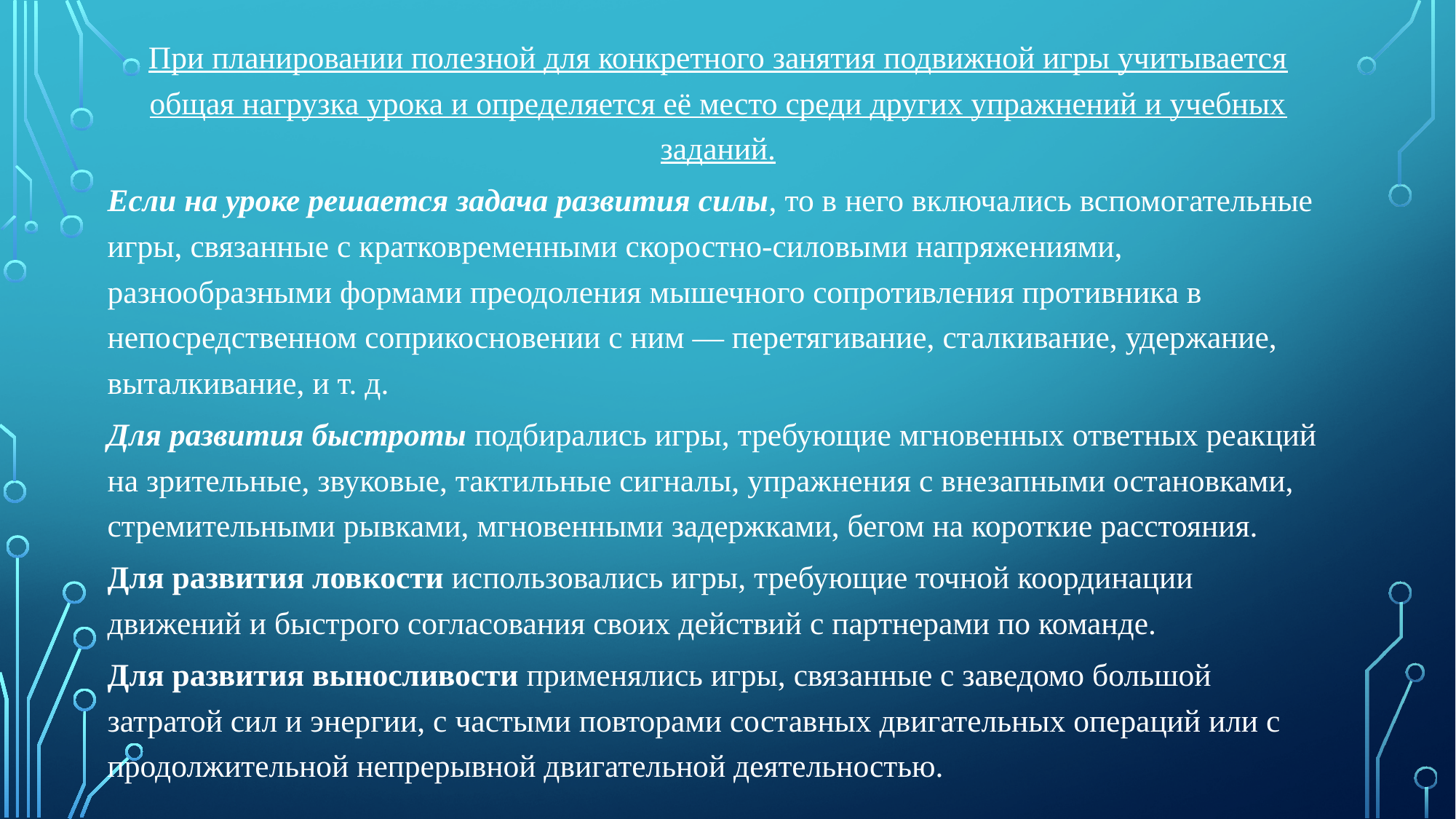

При планировании полезной для конкретного занятия подвижной игры учитывается общая нагрузка урока и определяется её место среди других упражнений и учебных заданий.
Если на уроке решается задача развития силы, то в него включались вспомогательные игры, связанные с кратковременными скоростно-силовыми напряжениями, разнообразными формами преодоления мышечного сопротивления противника в непосредственном соприкосновении с ним — перетягивание, сталкивание, удержание, выталкивание, и т. д.
Для развития быстроты подбирались игры, требующие мгновенных ответных реакций на зрительные, звуковые, тактильные сигналы, упражнения с внезапными остановками, стремительными рывками, мгновенными задержками, бегом на короткие расстояния.
Для развития ловкости использовались игры, требующие точной координации движений и быстрого согласования своих действий с партнерами по команде.
Для развития выносливости применялись игры, связанные с заведомо большой затратой сил и энергии, с частыми повторами составных двигательных операций или с продолжительной непрерывной двигательной деятельностью.